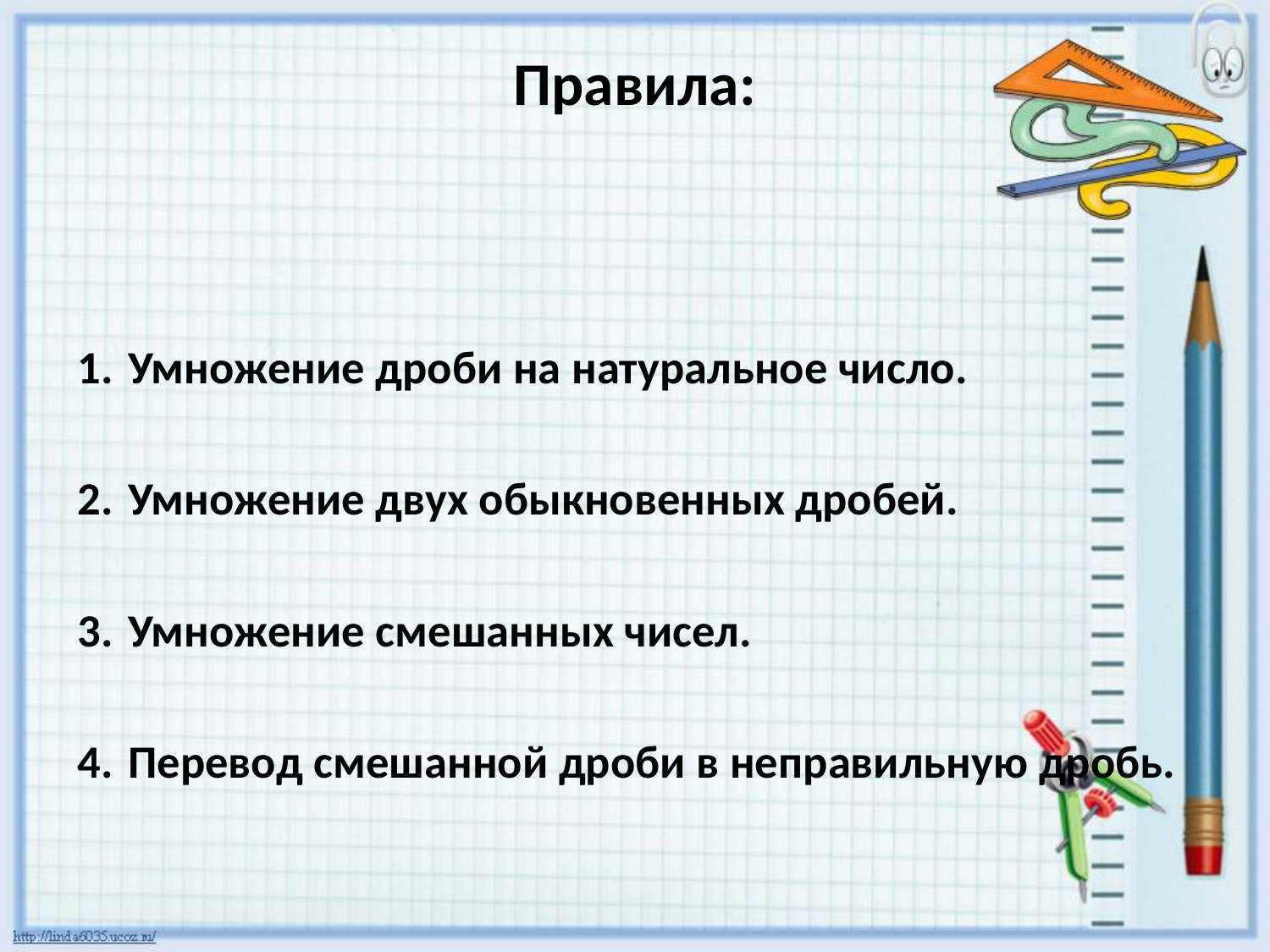

# Правила:

Умножение дроби на натуральное число.
Умножение двух обыкновенных дробей.
Умножение смешанных чисел.
Перевод смешанной дроби в неправильную дробь.